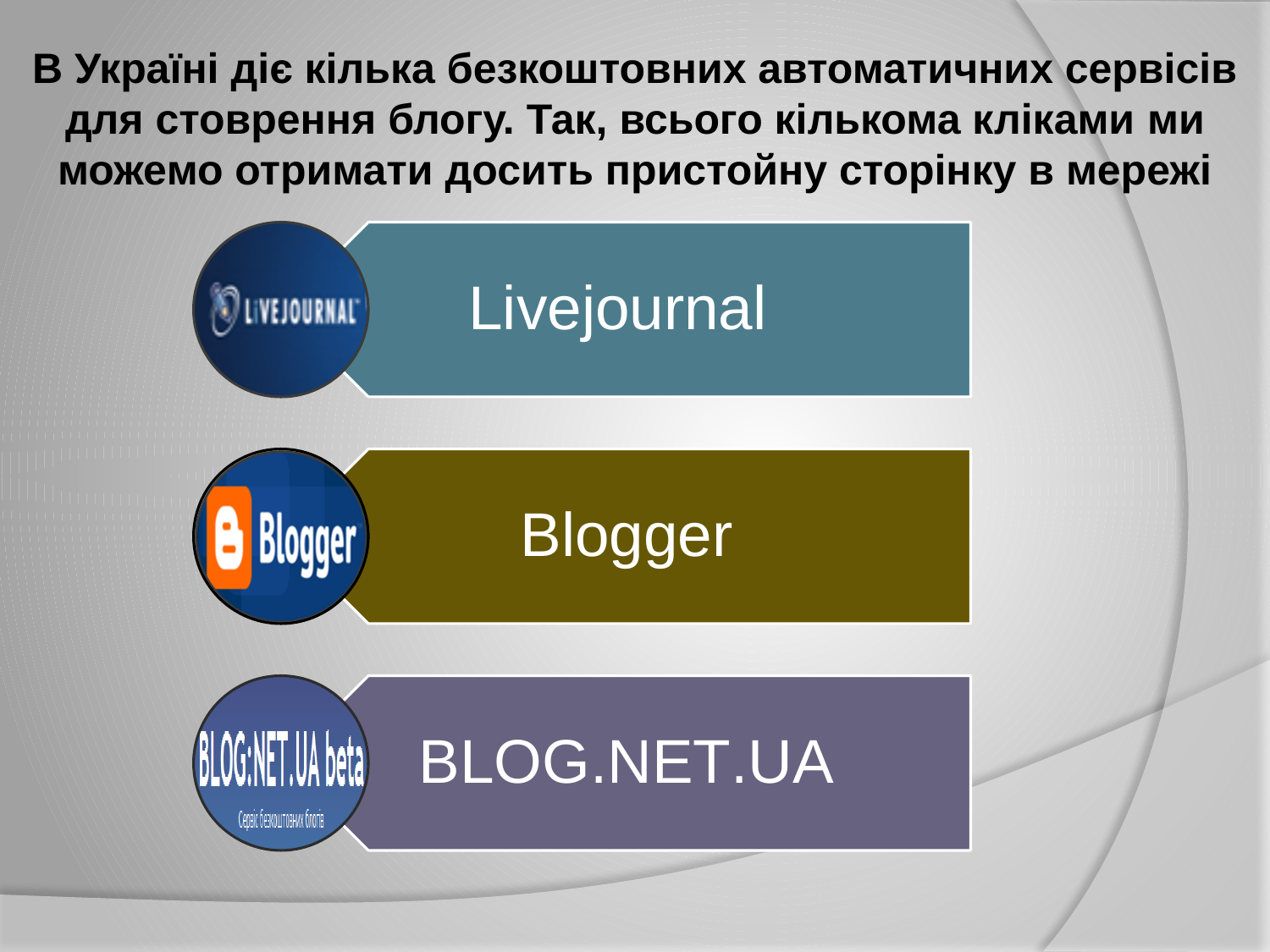

# В Україні діє кілька безкоштовних автоматичних сервісів для стоврення блогу. Так, всього кількома кліками ми можемо отримати досить пристойну сторінку в мережі
Livejournal
Blogger
BLOG.NET.UA